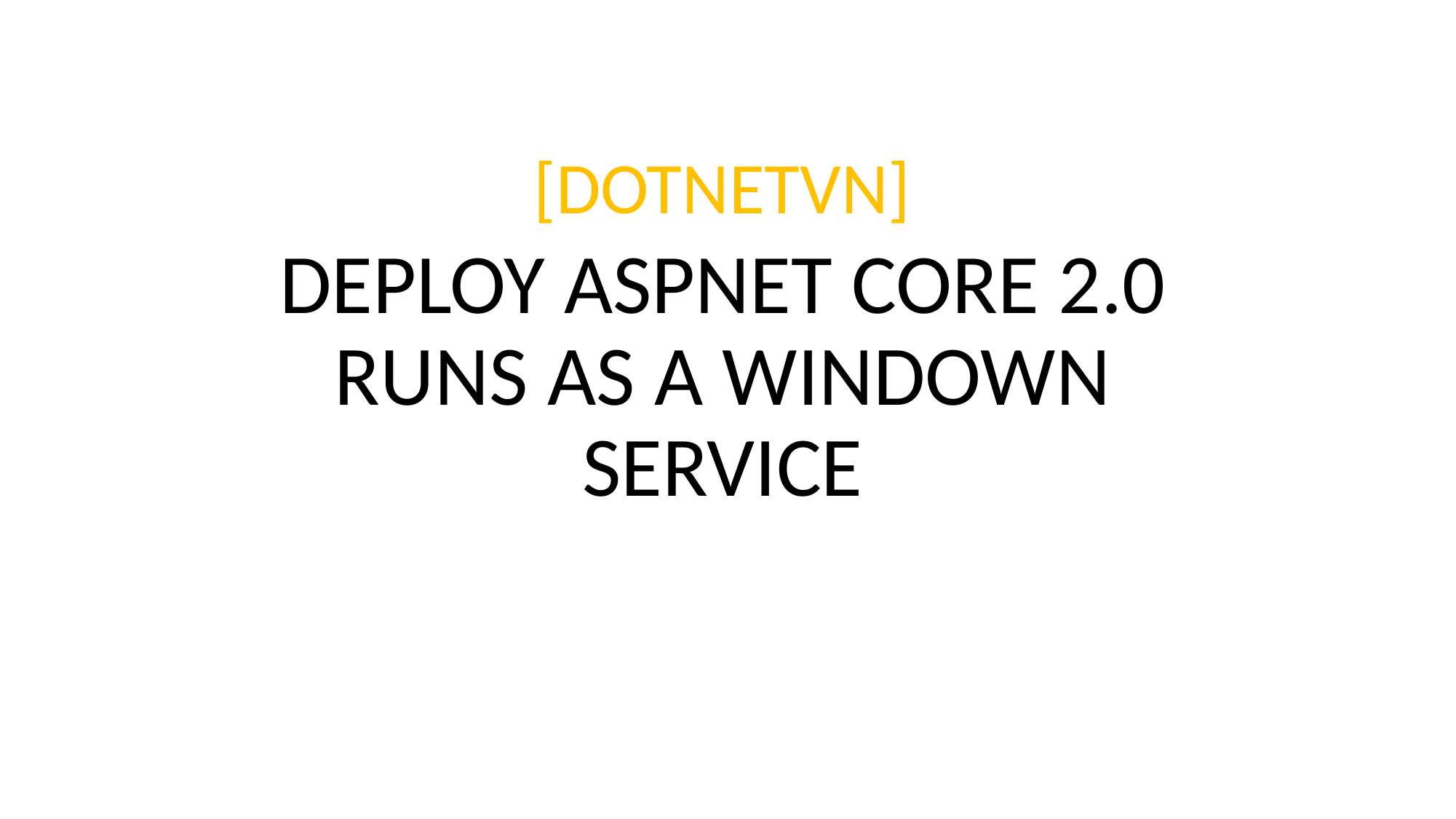

[DOTNETVN]
# DEPLOY ASPNET CORE 2.0 RUNS AS A WINDOWN SERVICE